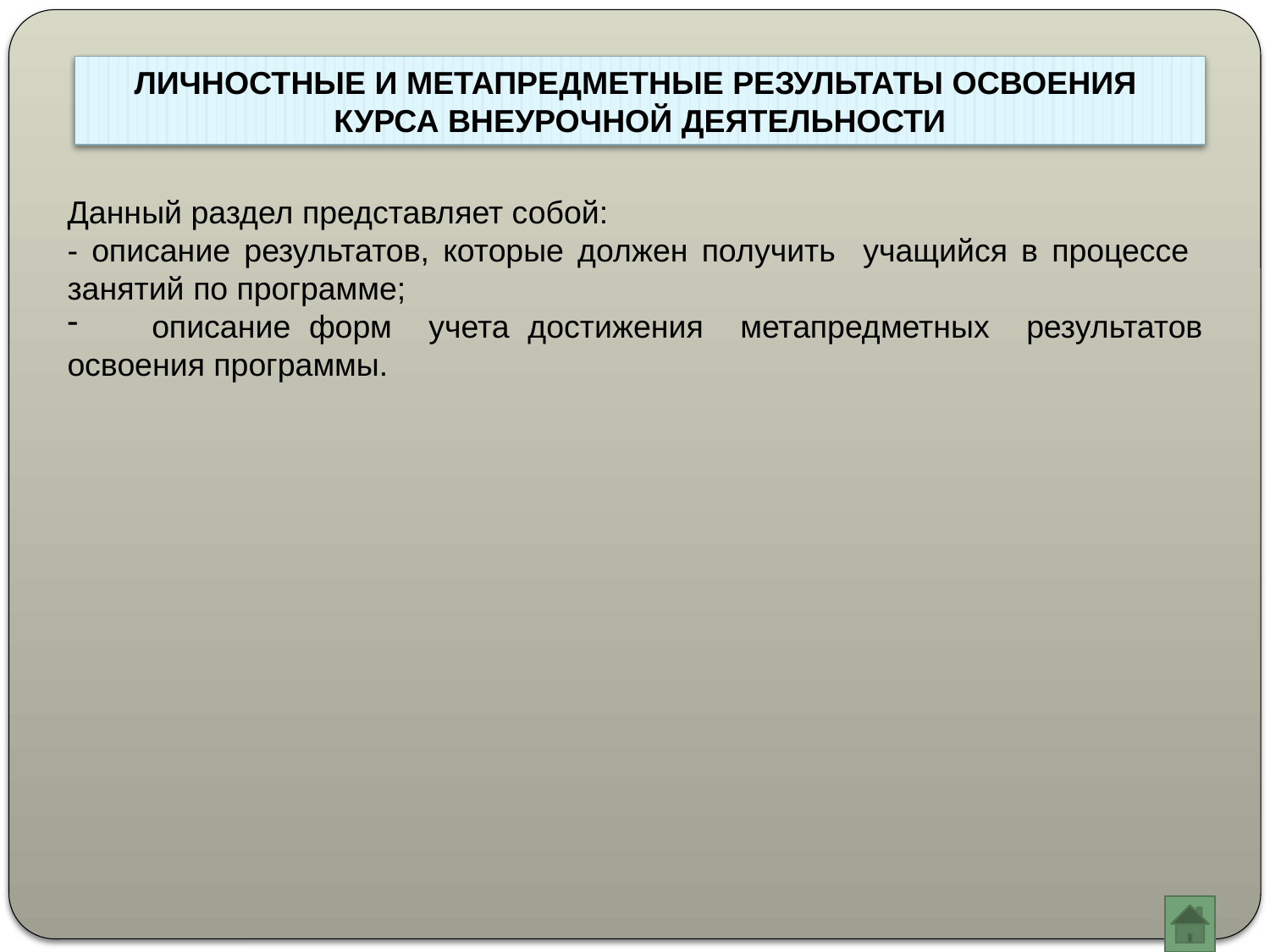

ЛИЧНОСТНЫЕ И МЕТАПРЕДМЕТНЫЕ РЕЗУЛЬТАТЫ ОСВОЕНИЯ
КУРСА ВНЕУРОЧНОЙ ДЕЯТЕЛЬНОСТИ
Данный раздел представляет собой:
- описание результатов, которые должен получить  учащийся в процессе  занятий по программе;
    описание форм  учета достижения  метапредметных  результатов освоения программы.